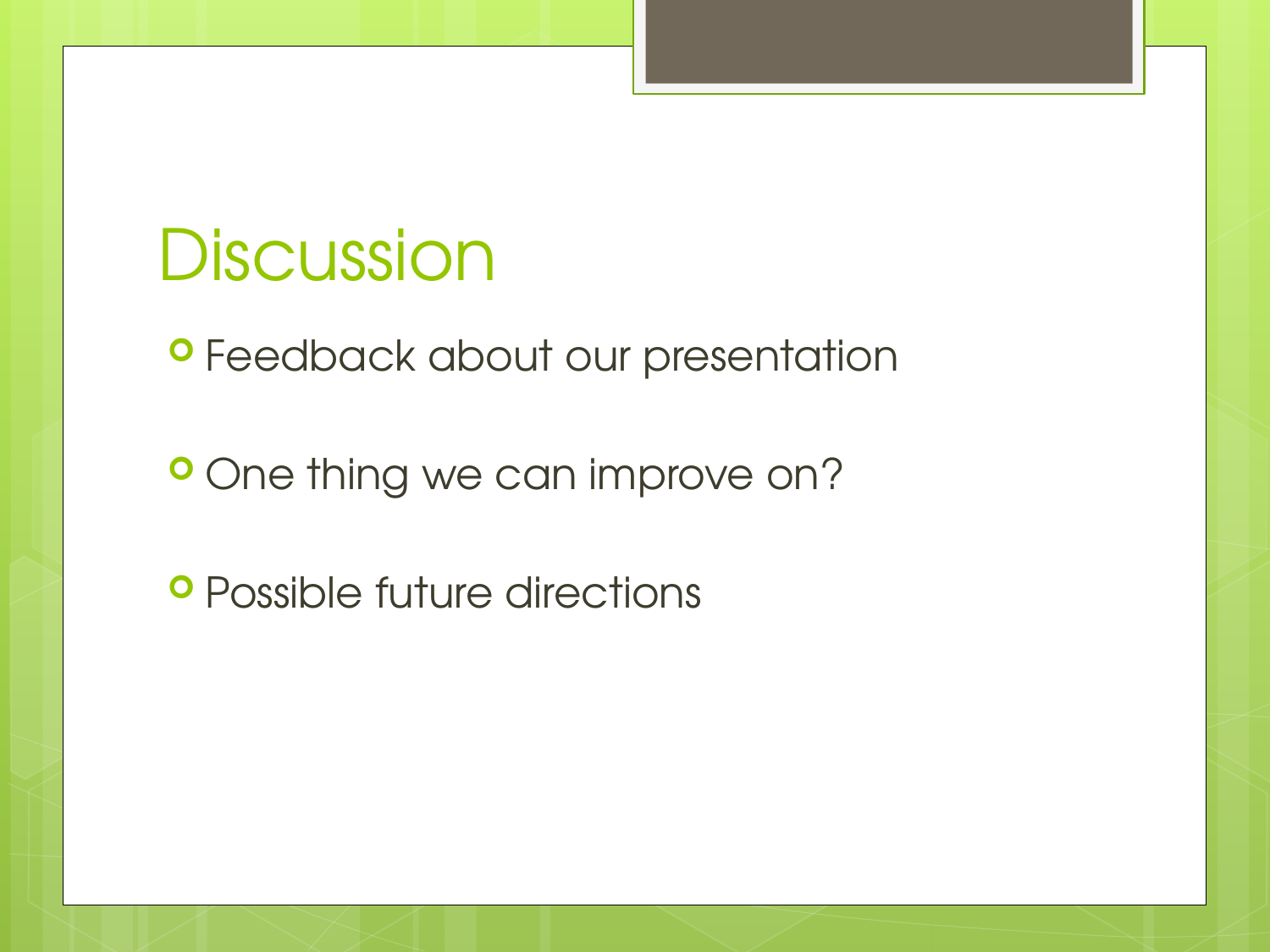

# Discussion
Feedback about our presentation

One thing we can improve on?

Possible future directions